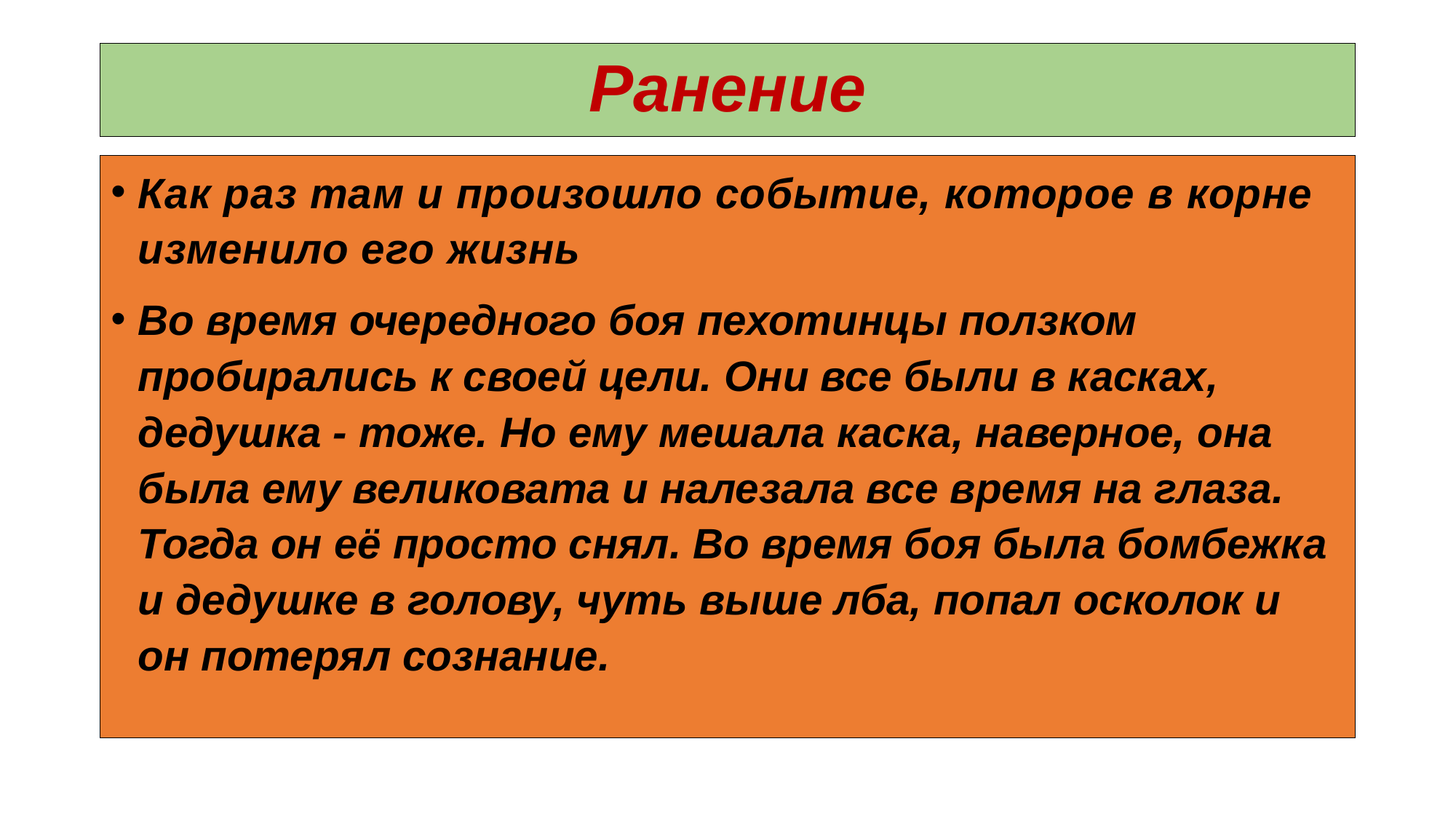

# Ранение
Как раз там и произошло событие, которое в корне изменило его жизнь
Во время очередного боя пехотинцы ползком пробирались к своей цели. Они все были в касках, дедушка - тоже. Но ему мешала каска, наверное, она была ему великовата и налезала все время на глаза. Тогда он её просто снял. Во время боя была бомбежка и дедушке в голову, чуть выше лба, попал осколок и он потерял сознание.